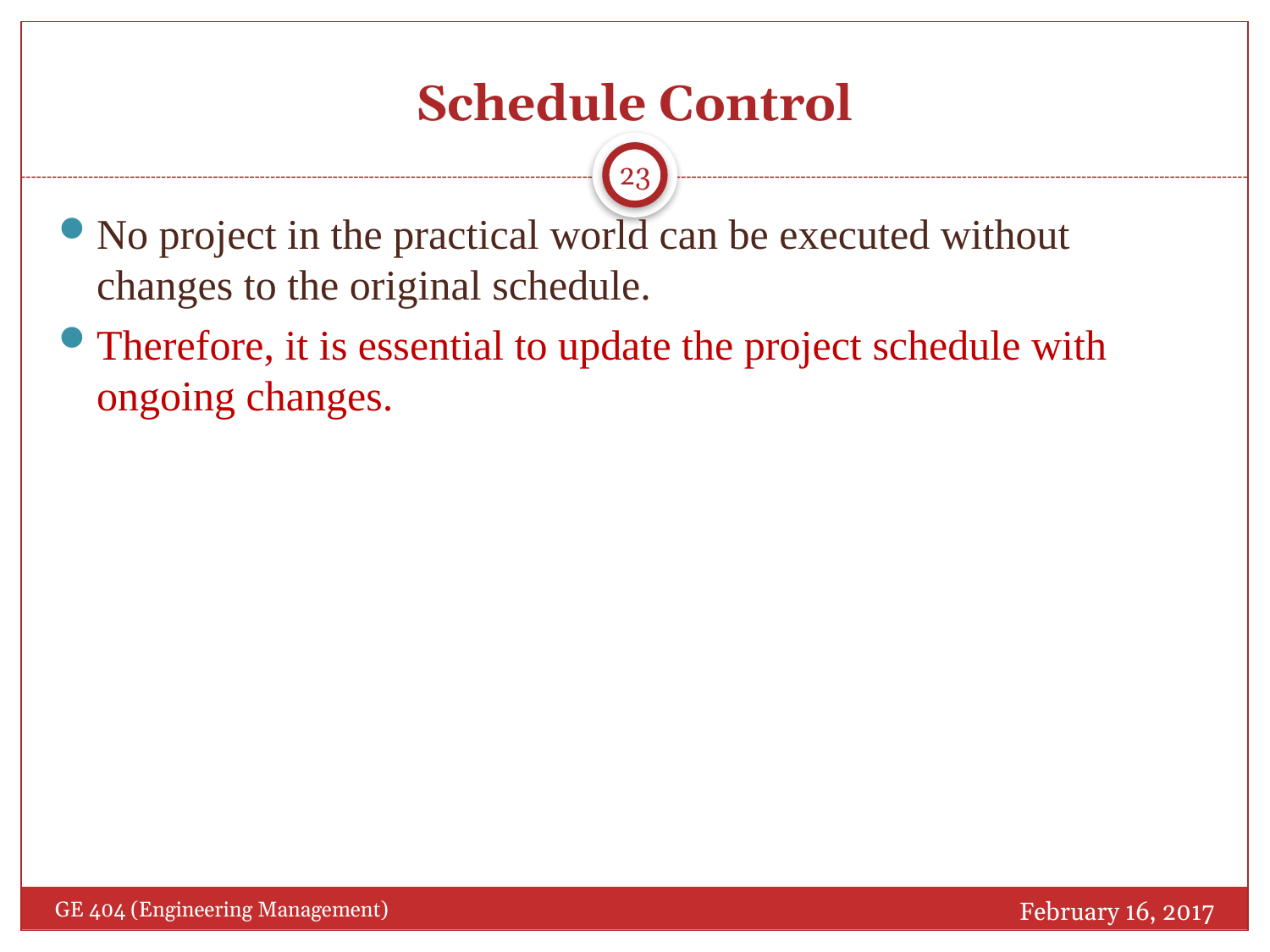

# Schedule Control
23
No project in the practical world can be executed without changes to the original schedule.
Therefore, it is essential to update the project schedule with ongoing changes.
February 16, 2017
GE 404 (Engineering Management)